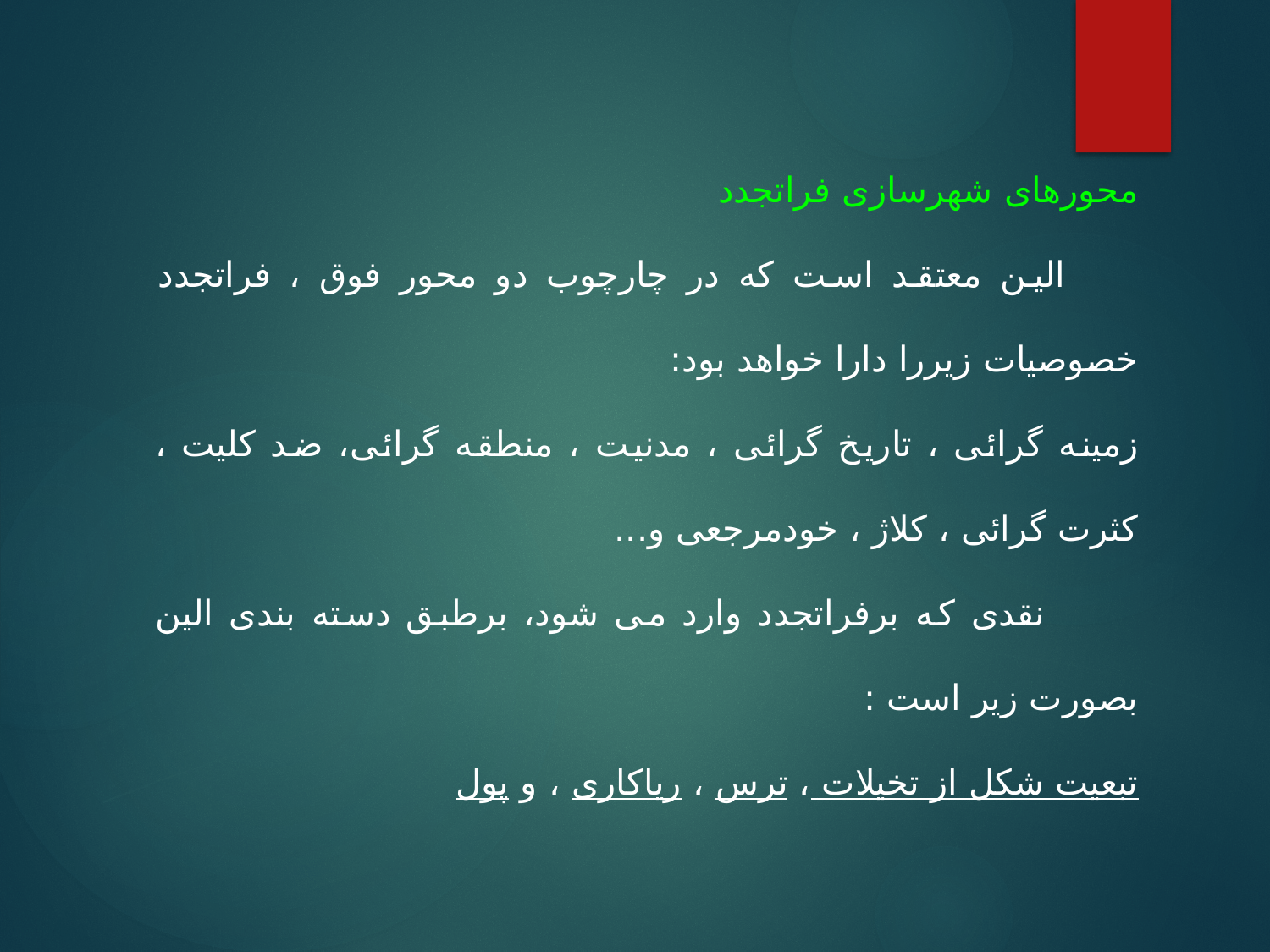

محورهای شهرسازی فراتجدد
    الین معتقد است که در چارچوب دو محور فوق ، فراتجدد خصوصیات زیررا دارا خواهد بود:
زمینه گرائی ، تاریخ گرائی ، مدنیت ، منطقه گرائی، ضد کلیت ، کثرت گرائی ، کلاژ ، خودمرجعی و...
      نقدی که برفراتجدد وارد می شود، برطبق دسته بندی الین بصورت زیر است :
تبعیت شکل از تخیلات ، ترس ، ریاکاری ، و پول